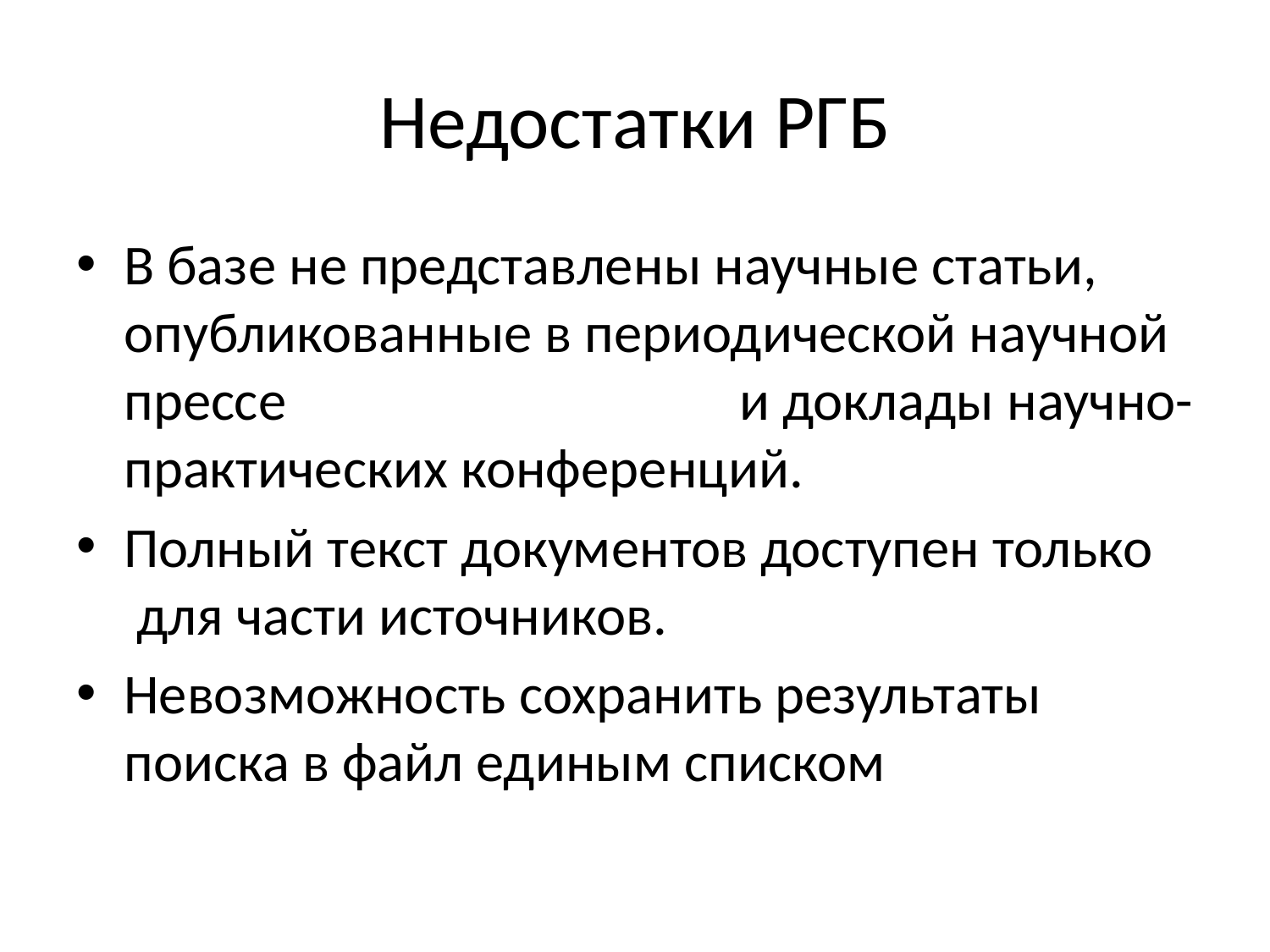

# Недостатки РГБ
В базе не представлены научные статьи,
опубликованные в периодической научной прессе и доклады научно-практических конференций.
Полный текст документов доступен только
 для части источников.
Невозможность сохранить результаты
поиска в файл единым списком